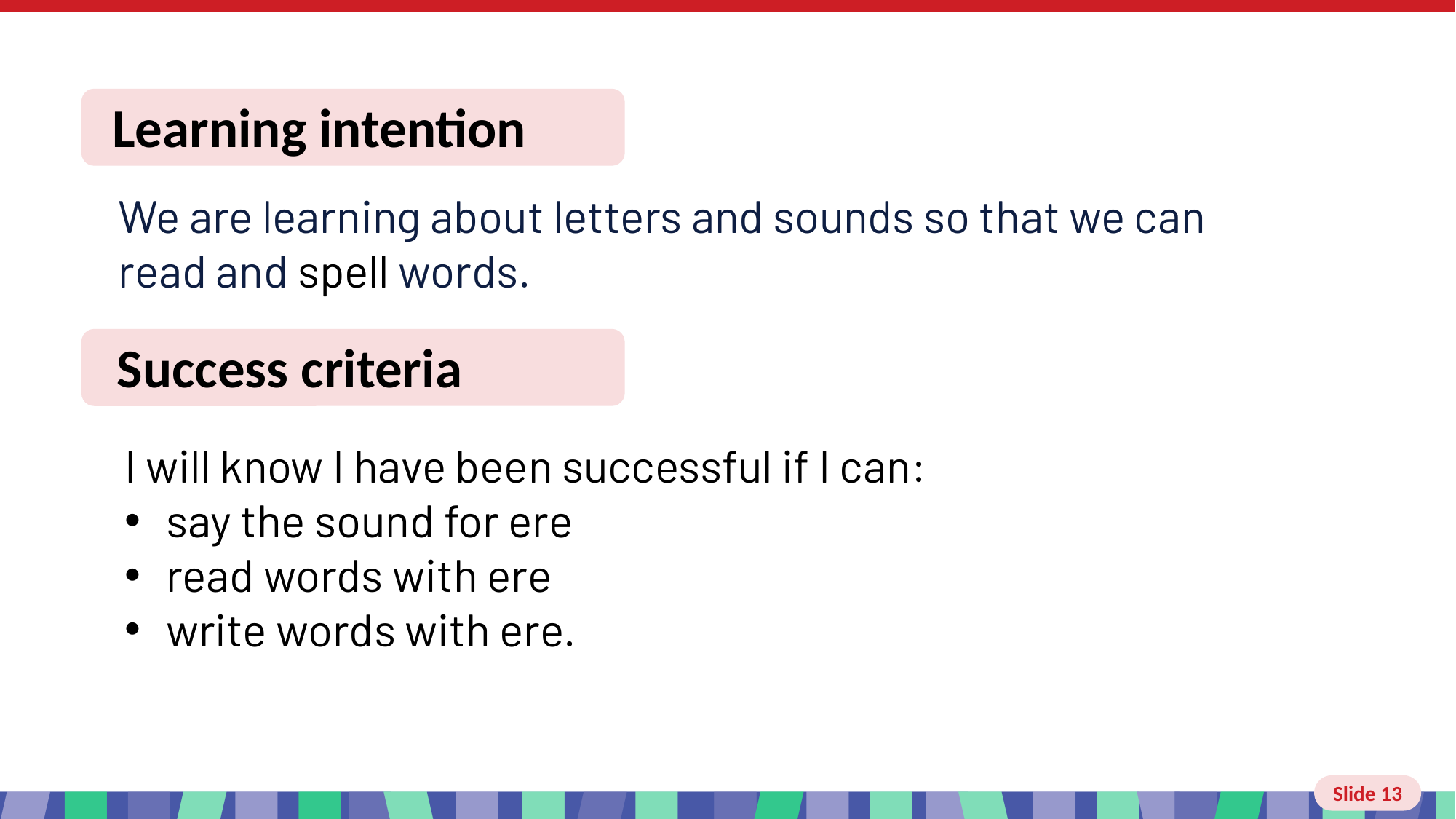

Slide 13 Learning intention and success criteria
I will know I have been successful if I can:
say the sound for ere
read words with ere
write words with ere.